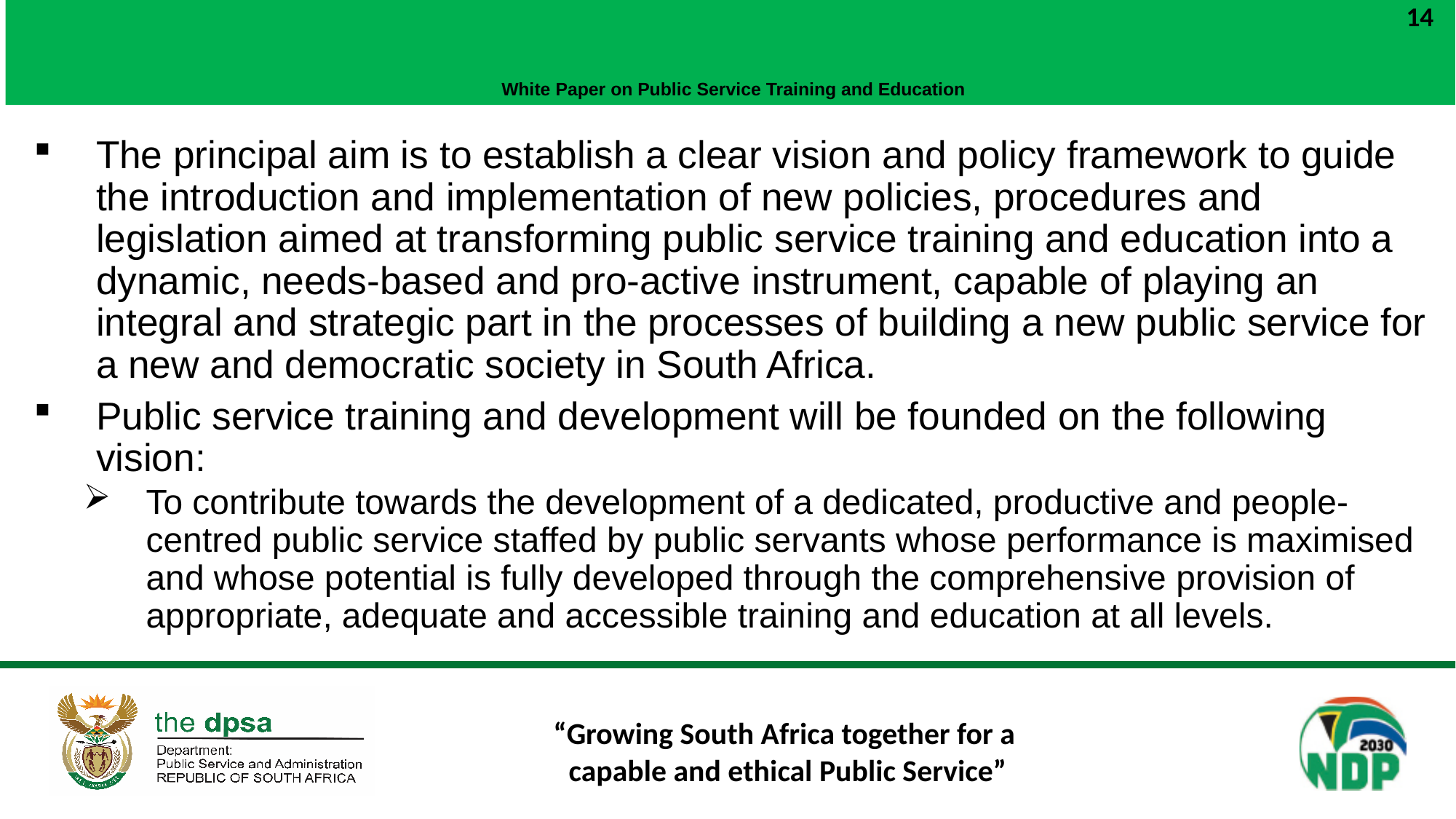

# White Paper on Public Service Training and Education
14
The principal aim is to establish a clear vision and policy framework to guide the introduction and implementation of new policies, procedures and legislation aimed at transforming public service training and education into a dynamic, needs-based and pro-active instrument, capable of playing an integral and strategic part in the processes of building a new public service for a new and democratic society in South Africa.
Public service training and development will be founded on the following vision:
To contribute towards the development of a dedicated, productive and people-centred public service staffed by public servants whose performance is maximised and whose potential is fully developed through the comprehensive provision of appropriate, adequate and accessible training and education at all levels.